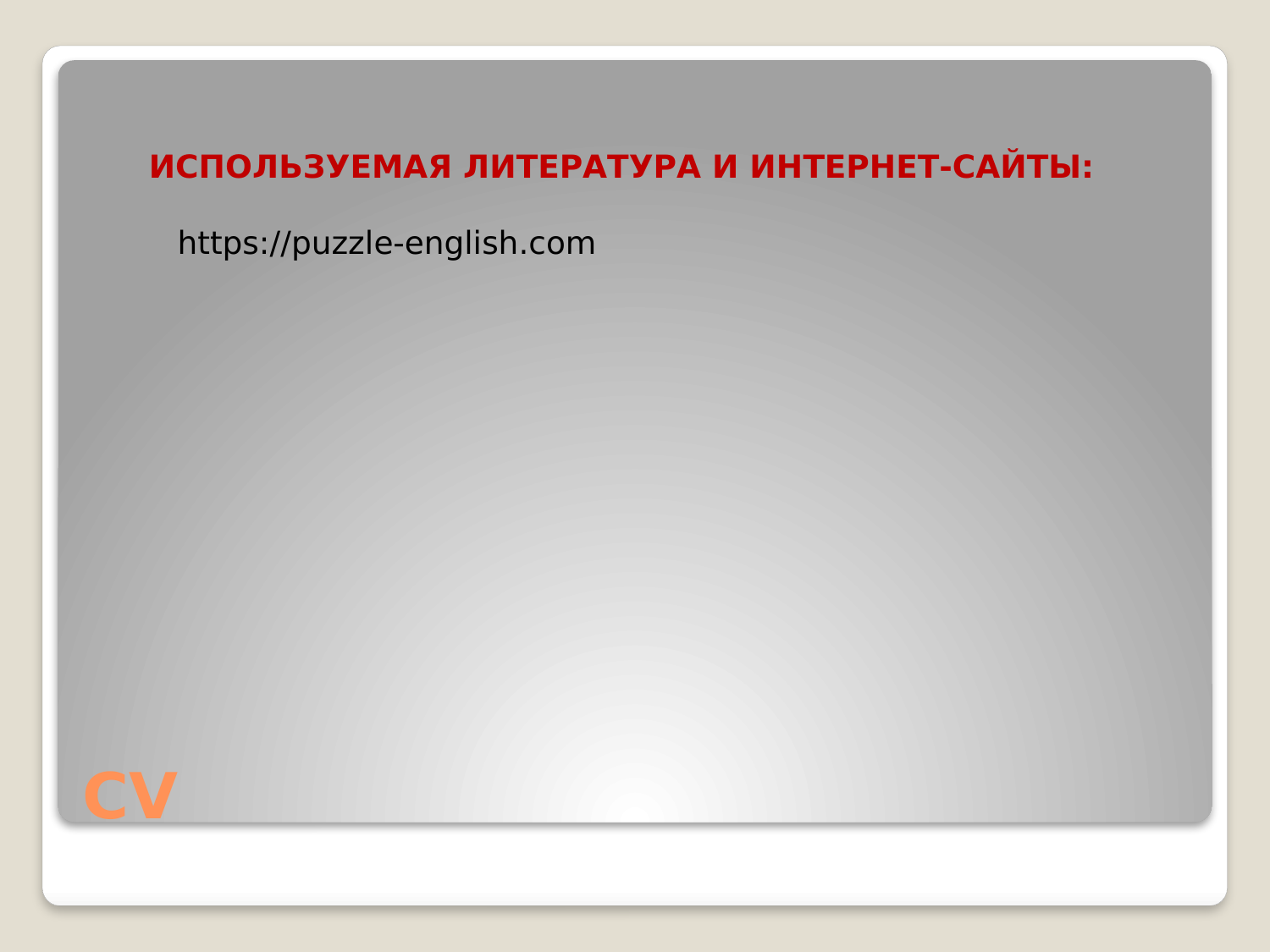

ИСПОЛЬЗУЕМАЯ ЛИТЕРАТУРА И ИНТЕРНЕТ-САЙТЫ:

https://puzzle-english.com
# CV